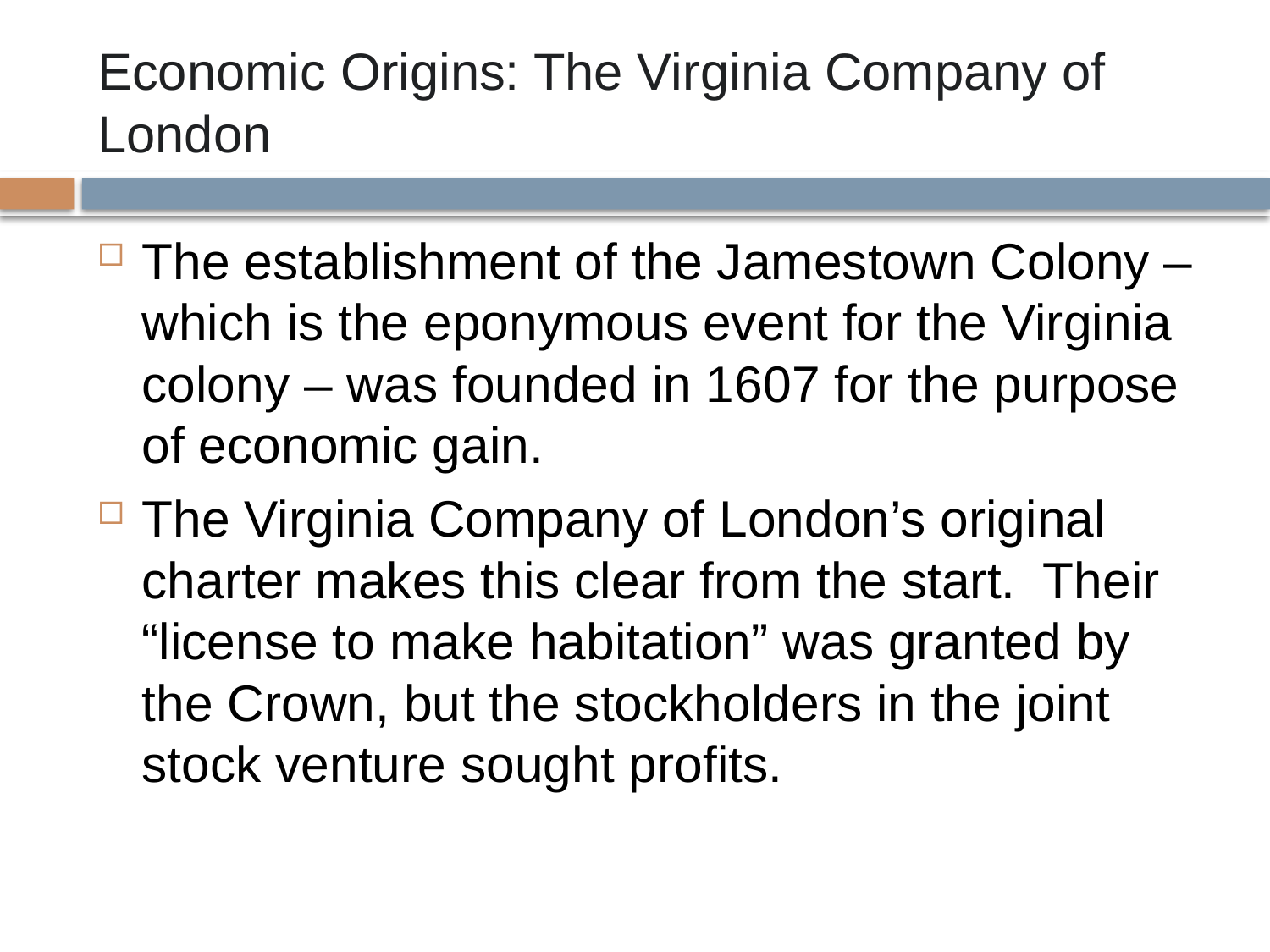

# Economic Origins: The Virginia Company of London
The establishment of the Jamestown Colony – which is the eponymous event for the Virginia colony – was founded in 1607 for the purpose of economic gain.
The Virginia Company of London’s original charter makes this clear from the start.  Their “license to make habitation” was granted by the Crown, but the stockholders in the joint stock venture sought profits.